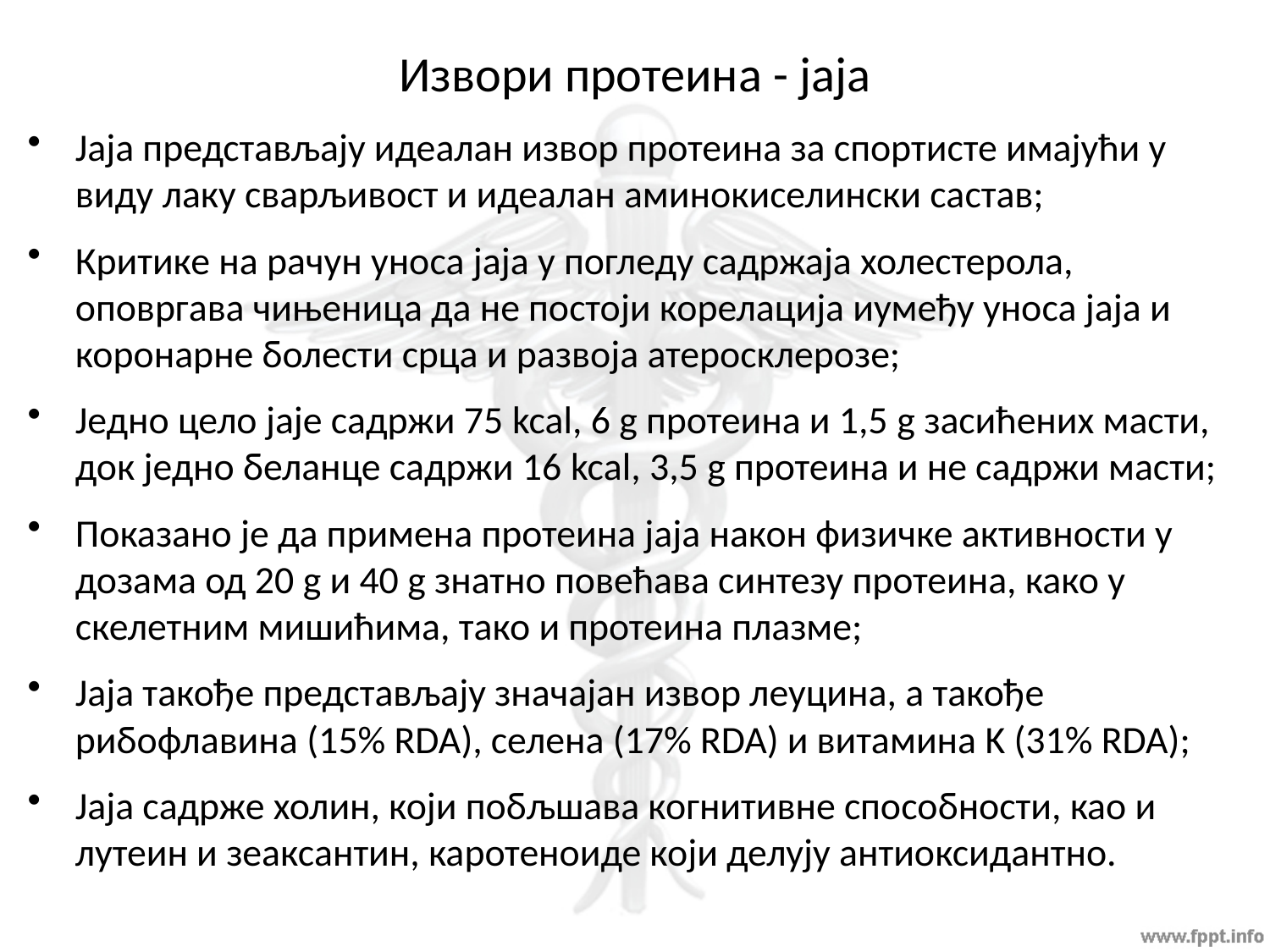

# Извори протеина - јаја
Јаја представљају идеалан извор протеина за спортисте имајући у виду лаку сварљивост и идеалан аминокиселински састав;

Критике на рачун уноса јаја у погледу садржаја холестерола, оповргава чињеница да не постоји корелација иумеђу уноса јаја и коронарне болести срца и развоја атеросклерозе;

Једно цело јаје садржи 75 kcal, 6 g протеина и 1,5 g засићених масти, док једно беланце садржи 16 kcal, 3,5 g протеина и не садржи масти;

Показано је да примена протеина јаја након физичке активности у дозама од 20 g и 40 g знатно повећава синтезу протеина, како у скелетним мишићима, тако и протеина плазме;

Јаја такође представљају значајан извор леуцина, а такође рибофлавина (15% RDA), селена (17% RDA) и витамина K (31% RDA);

Јаја садрже холин, који побљшава когнитивне способности, као и лутеин и зеаксантин, каротеноиде који делују антиоксидантно.